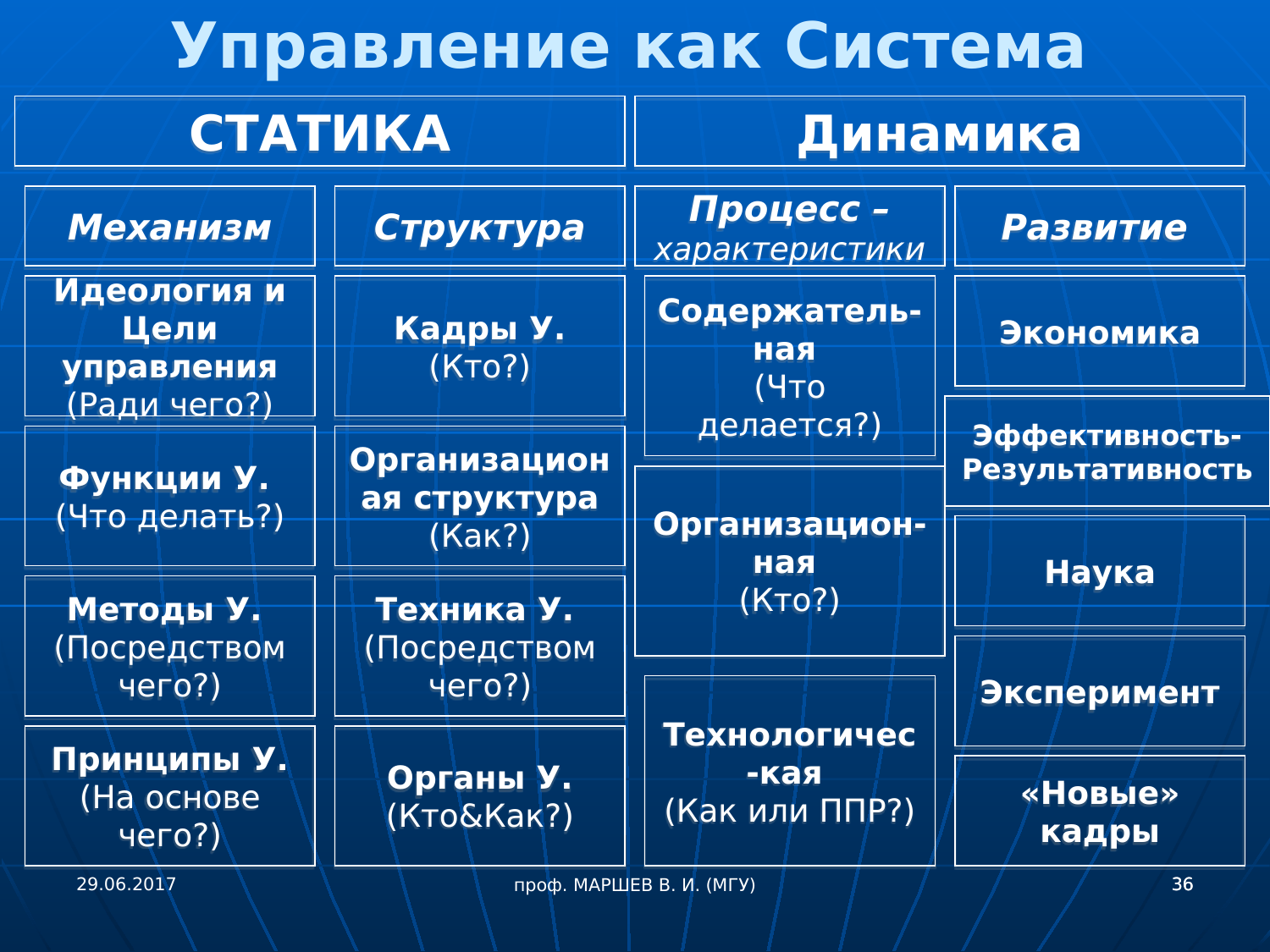

Управление как Система

СТАТИКА

Динамика
Механизм
Структура
Процесс –
характеристики
Развитие
Идеология и Цели управления (Ради чего?)
Кадры У. (Кто?)
Содержатель-ная
(Что делается?)
Экономика
Эффективность-
Результативность
Функции У.  (Что делать?)
Организационая структура (Как?)
Организацион-ная
(Кто?)
Наука
Методы У.
(Посредством чего?)
Техника У.
(Посредством чего?)
Эксперимент
Технологичес-кая
(Как или ППР?)
Принципы У. (На основе чего?)
Органы У.
(Кто&Как?)
«Новые» кадры
29.06.2017
36
36
проф. МАРШЕВ В. И. (МГУ)